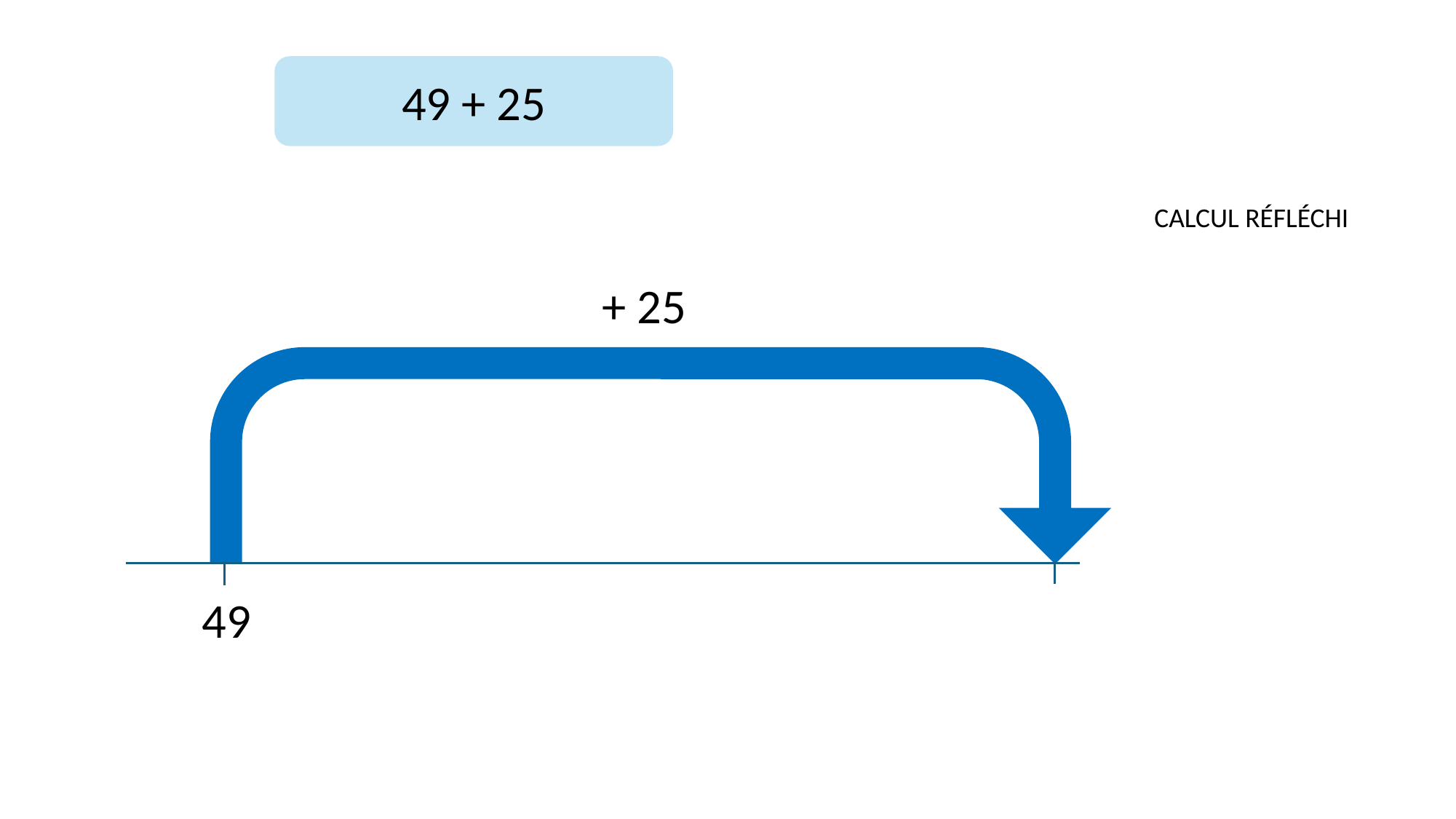

49 + 25
CALCUL RÉFLÉCHI
 + 25

49